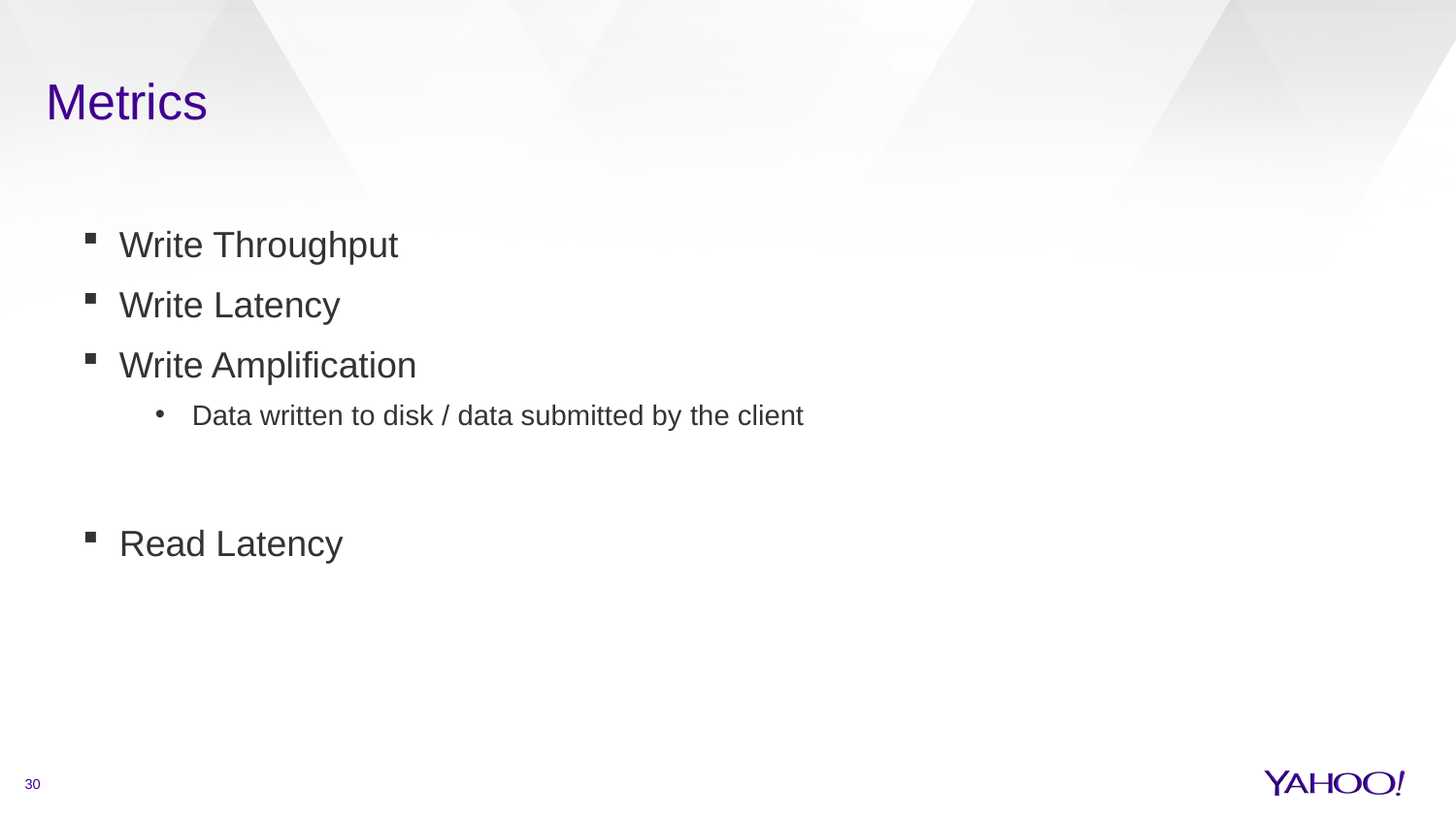

# Metrics
Write Throughput
Write Latency
Write Amplification
Data written to disk / data submitted by the client

Read Latency
30